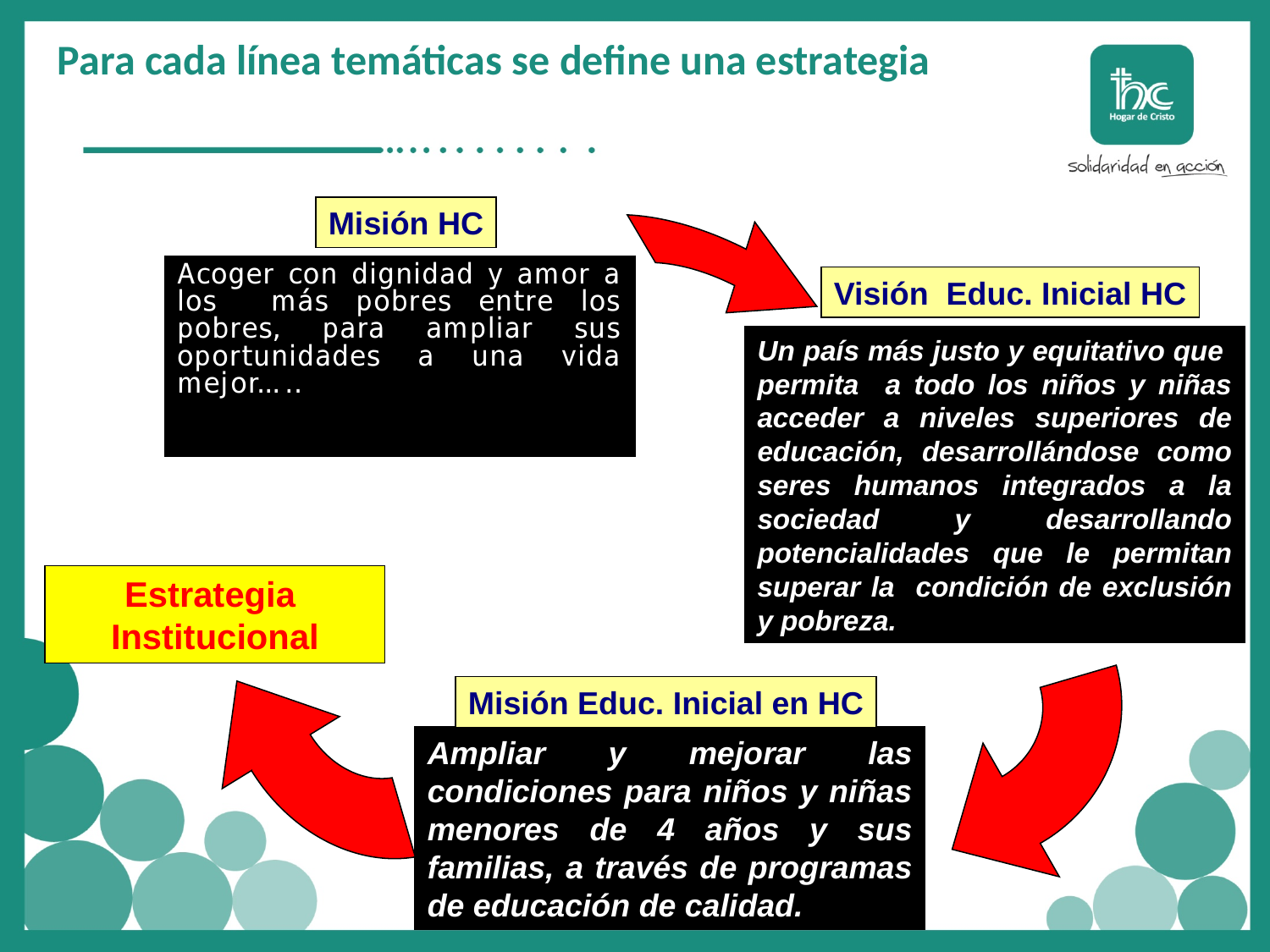

Para cada línea temáticas se define una estrategia

Misión HC
| Acoger con dignidad y amor a los más pobres entre los pobres, para ampliar sus oportunidades a una vida mejor….. |
| --- |
Visión  Educ. Inicial HC
Un país más justo y equitativo que  permita  a todo los niños y niñas acceder a niveles superiores de educación, desarrollándose como seres humanos integrados a la sociedad y desarrollando potencialidades que le permitan superar la  condición de exclusión y pobreza.

Estrategia  Institucional
Misión Educ. Inicial en HC
Ampliar y mejorar las condiciones para niños y niñas menores de 4 años y sus familias, a través de programas de educación de calidad.